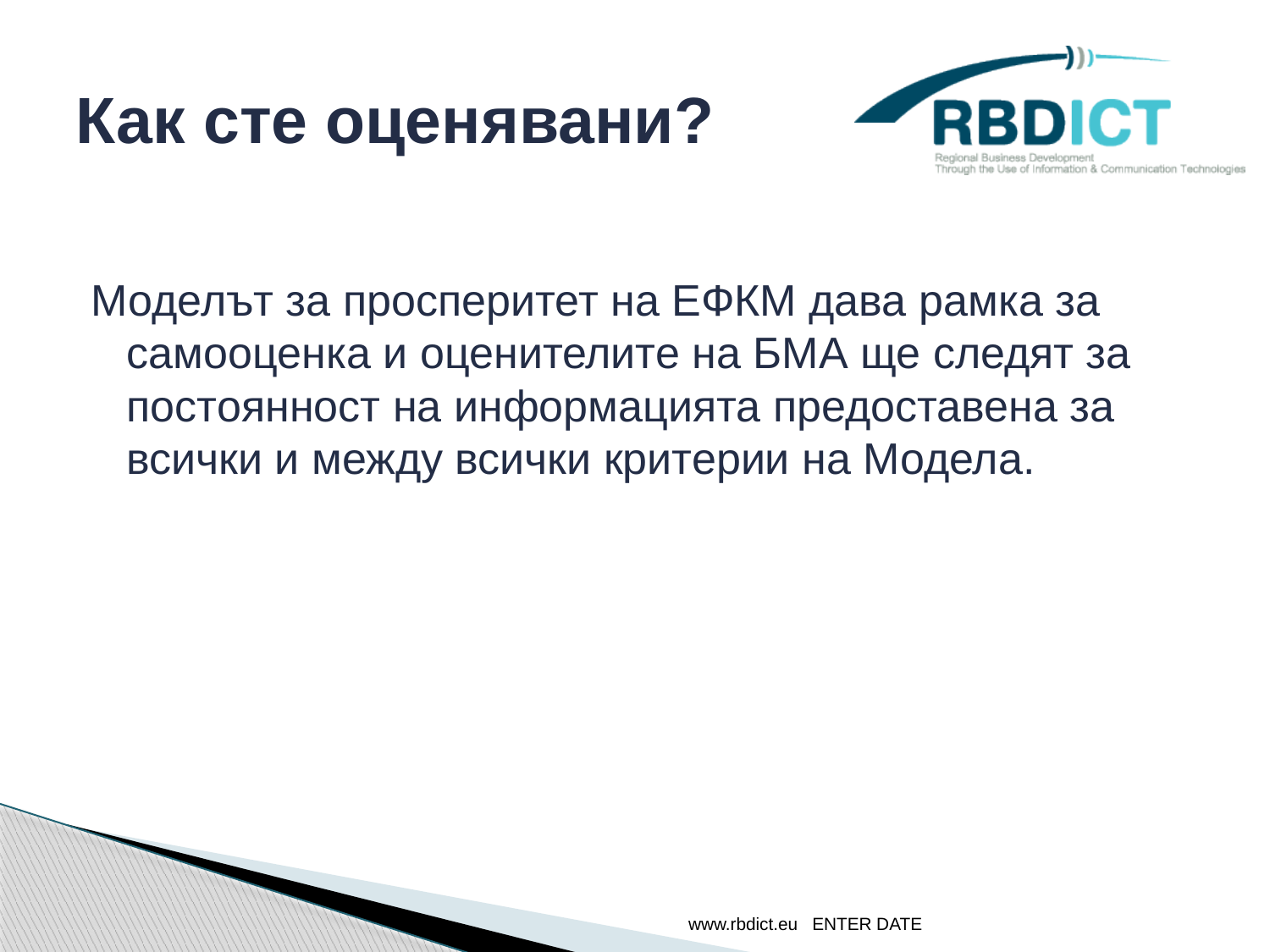

# Как сте оценявани?

Моделът за просперитет на ЕФКМ дава рамка за самооценка и оценителите на БМА ще следят за постоянност на информацията предоставена за всички и между всички критерии на Модела.

www.rbdict.eu   ENTER DATE